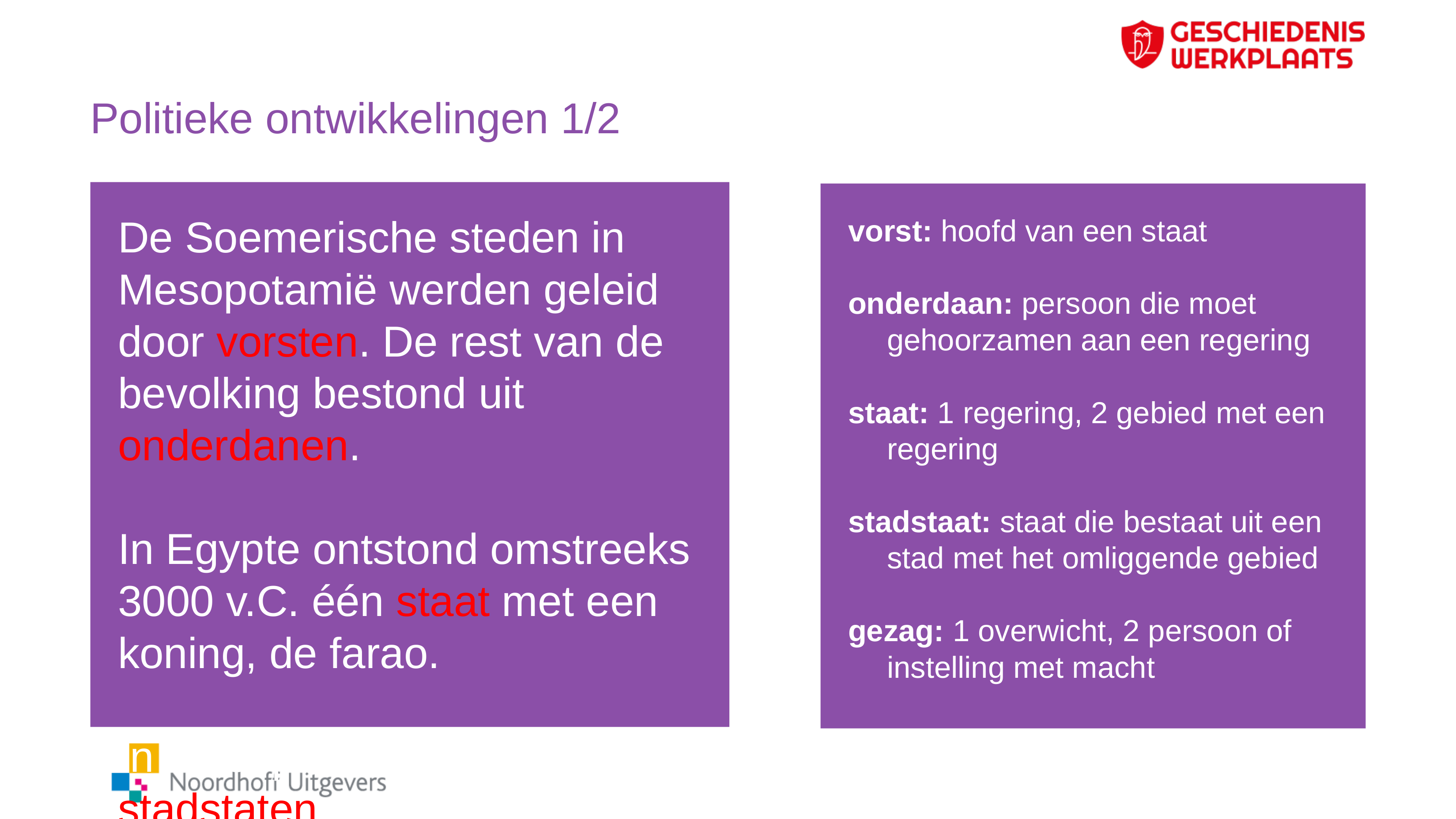

# Politieke ontwikkelingen 1/2
De Soemerische steden in Mesopotamië werden geleid door vorsten. De rest van de bevolking bestond uit onderdanen.

In Egypte ontstond omstreeks 3000 v.C. één staat met een koning, de farao.

In Mesopotamië bleven de stadstaten bestaan. De koning was vaak ook opperpriester, dat versterkte zijn gezag.

vorst: hoofd van een staat

onderdaan: persoon die moet
	gehoorzamen aan een regering

staat: 1 regering, 2 gebied met een
	regering

stadstaat: staat die bestaat uit een
	stad met het omliggende gebied

gezag: 1 overwicht, 2 persoon of instelling met macht